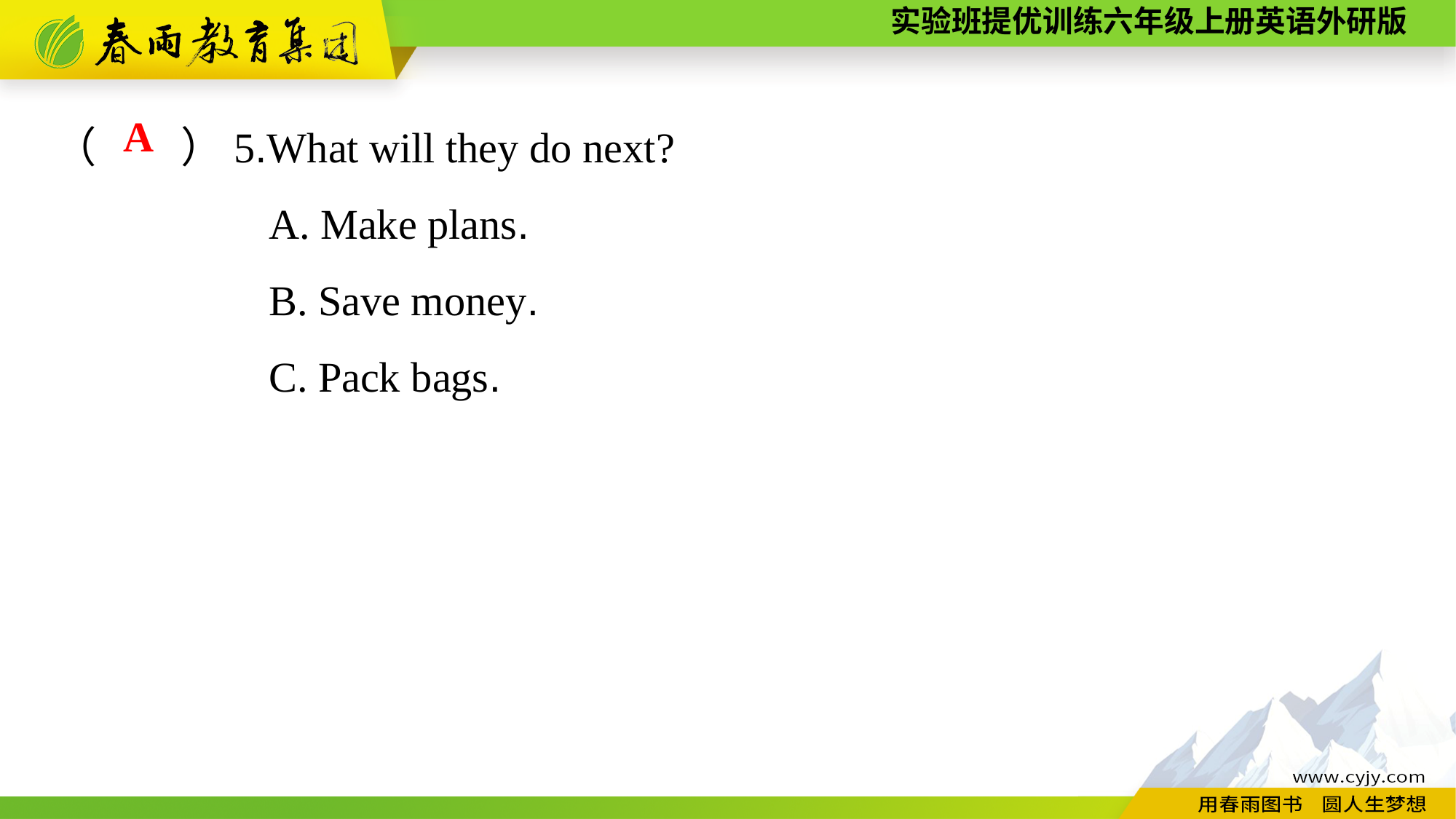

（　　）5.What will they do next?
A. Make plans.
B. Save money.
C. Pack bags.
A